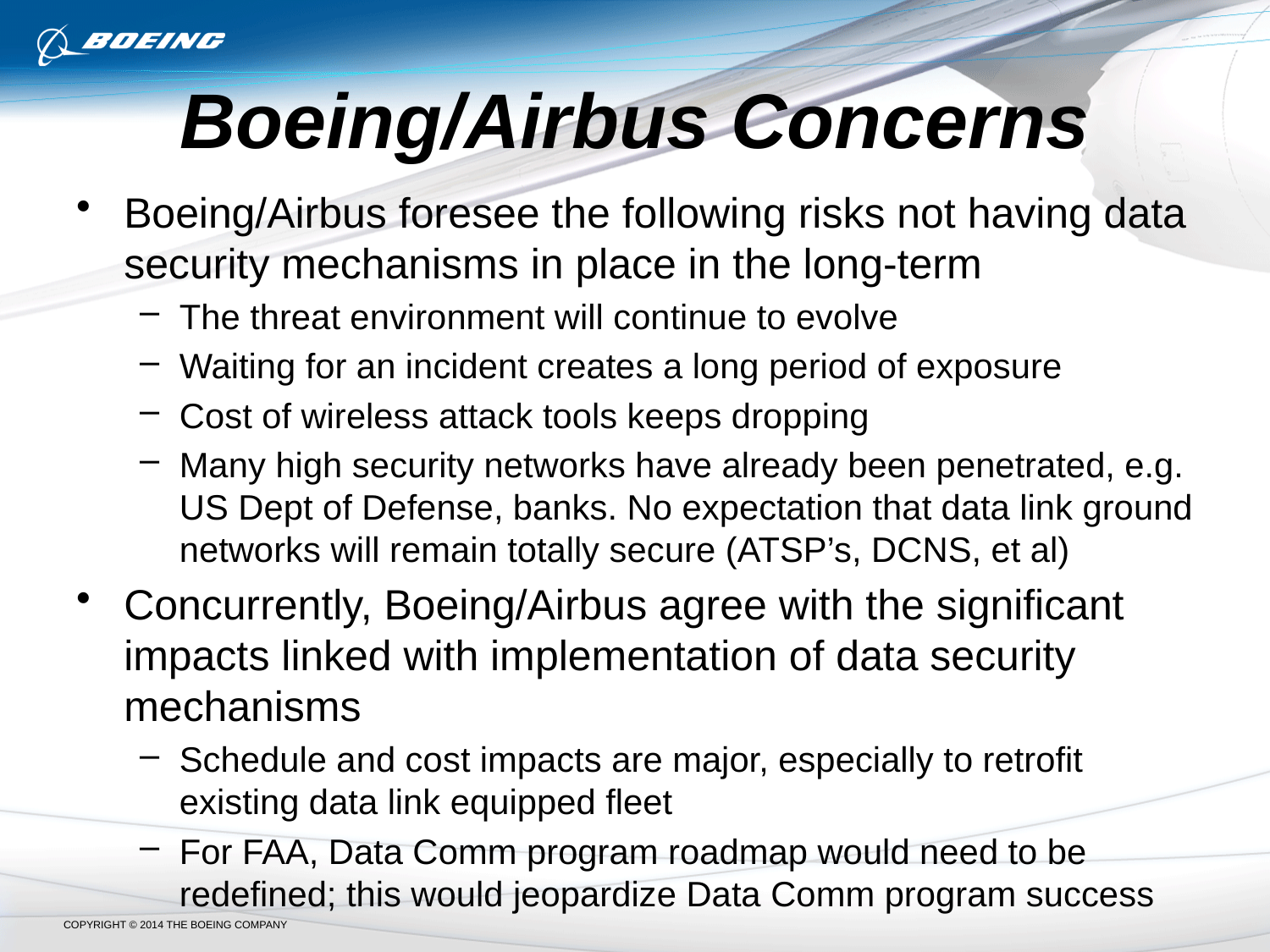

# Boeing/Airbus Concerns
Boeing/Airbus foresee the following risks not having data security mechanisms in place in the long-term
The threat environment will continue to evolve
Waiting for an incident creates a long period of exposure
Cost of wireless attack tools keeps dropping
Many high security networks have already been penetrated, e.g. US Dept of Defense, banks. No expectation that data link ground networks will remain totally secure (ATSP’s, DCNS, et al)
Concurrently, Boeing/Airbus agree with the significant impacts linked with implementation of data security mechanisms
Schedule and cost impacts are major, especially to retrofit existing data link equipped fleet
For FAA, Data Comm program roadmap would need to be redefined; this would jeopardize Data Comm program success